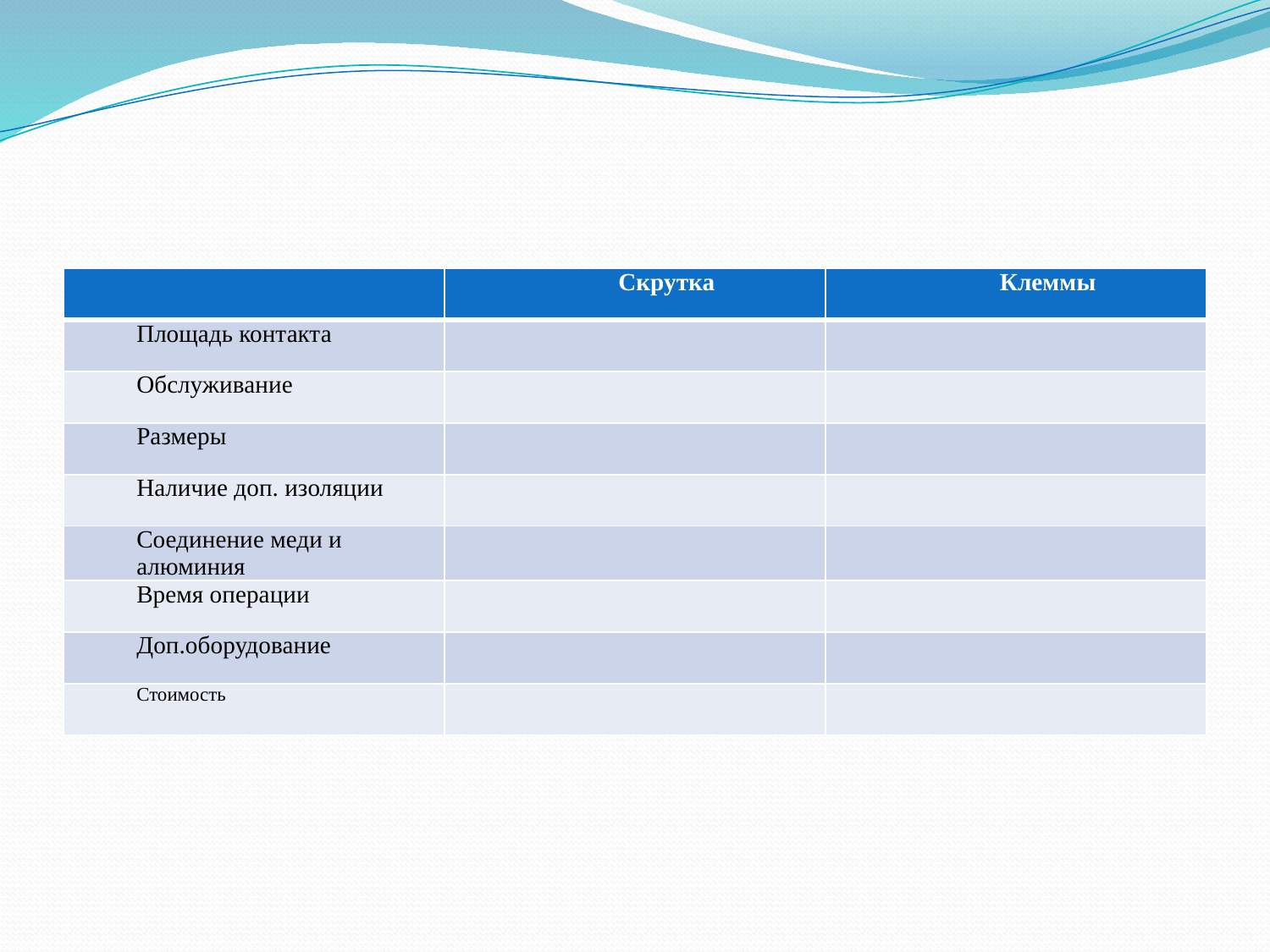

#
|  | Скрутка | Клеммы |
| --- | --- | --- |
| Площадь контакта |  |  |
| Обслуживание |  |  |
| Размеры |  |  |
| Наличие доп. изоляции |  |  |
| Соединение меди и алюминия |  |  |
| Время операции |  |  |
| Доп.оборудование |  |  |
| Стоимость |  |  |